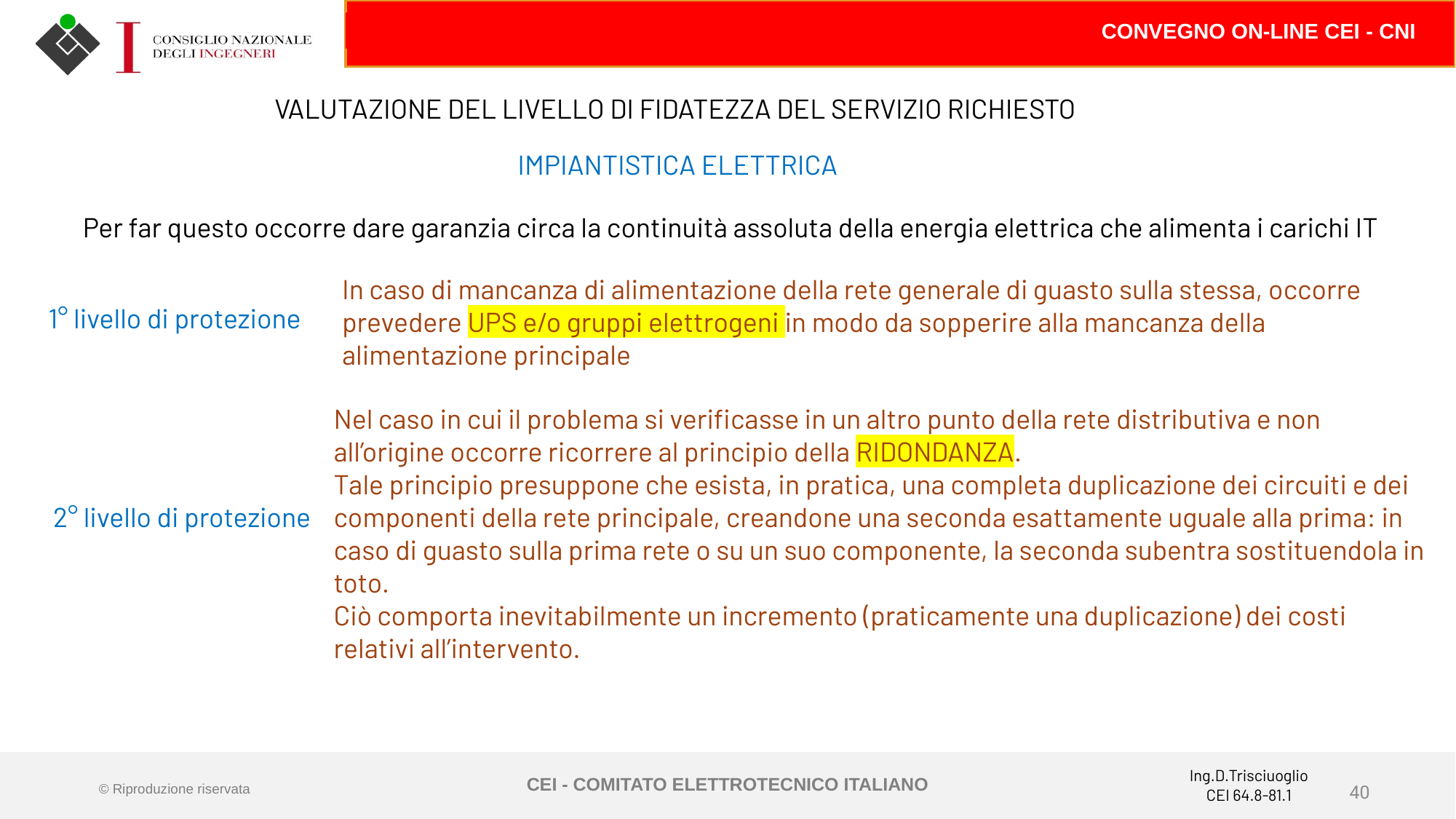

VALUTAZIONE DEL LIVELLO DI FIDATEZZA DEL SERVIZIO RICHIESTO
IMPIANTISTICA ELETTRICA
Per far questo occorre dare garanzia circa la continuità assoluta della energia elettrica che alimenta i carichi IT
In caso di mancanza di alimentazione della rete generale di guasto sulla stessa, occorre
prevedere UPS e/o gruppi elettrogeni in modo da sopperire alla mancanza della
alimentazione principale
1° livello di protezione
Nel caso in cui il problema si verificasse in un altro punto della rete distributiva e non all’origine occorre ricorrere al principio della RIDONDANZA.
Tale principio presuppone che esista, in pratica, una completa duplicazione dei circuiti e dei
componenti della rete principale, creandone una seconda esattamente uguale alla prima: in caso di guasto sulla prima rete o su un suo componente, la seconda subentra sostituendola in toto.
Ciò comporta inevitabilmente un incremento (praticamente una duplicazione) dei costi relativi all’intervento.
2° livello di protezione
Ing.D.Trisciuoglio
CEI 64.8-81.1